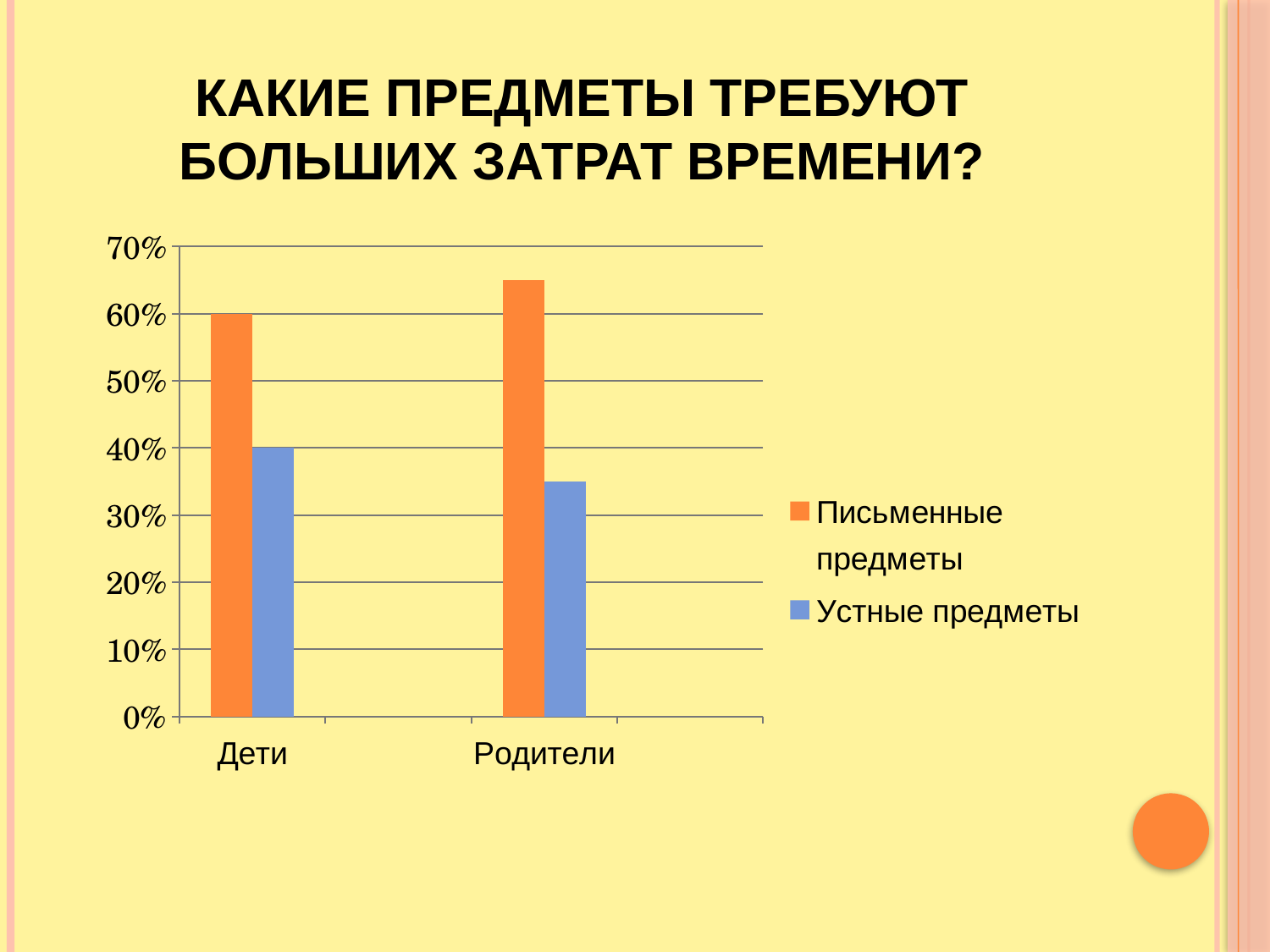

# Какие предметы требуют больших затрат времени?

### Chart

| Category | Письменные предметы | Устные предметы |
|---|---|---|
| Дети | 0.6000000000000001 | 0.4 |
|  | None | None |
| Родители | 0.6500000000000001 | 0.35000000000000003 |